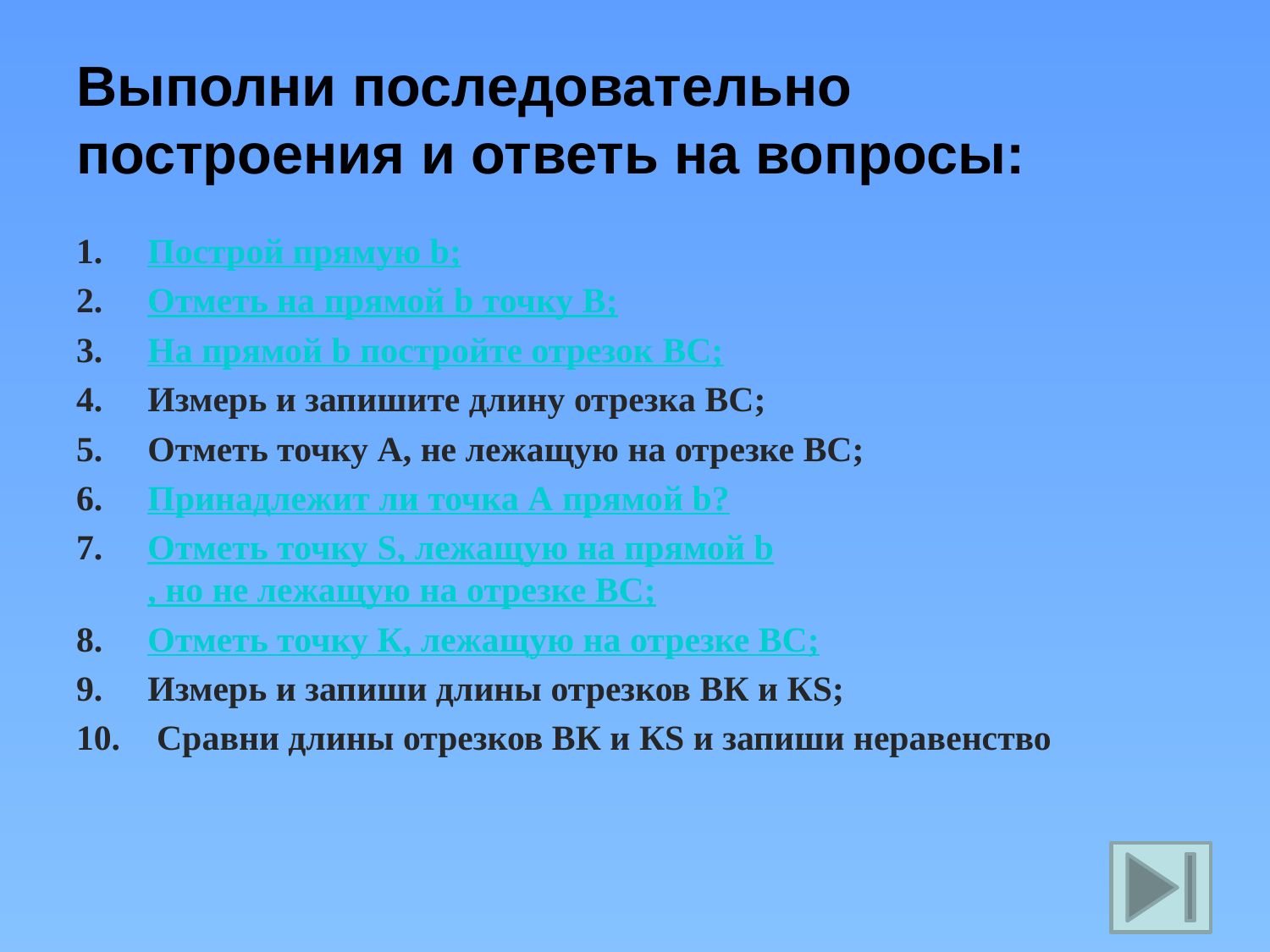

# Выполни последовательно построения и ответь на вопросы:
Построй прямую b;
Отметь на прямой b точку В;
На прямой b постройте отрезок ВС;
Измерь и запишите длину отрезка ВС;
Отметь точку А, не лежащую на отрезке ВС;
Принадлежит ли точка А прямой b?
Отметь точку S, лежащую на прямой b, но не лежащую на отрезке ВС;
Отметь точку К, лежащую на отрезке ВС;
Измерь и запиши длины отрезков ВК и КS;
 Сравни длины отрезков ВК и КS и запиши неравенство